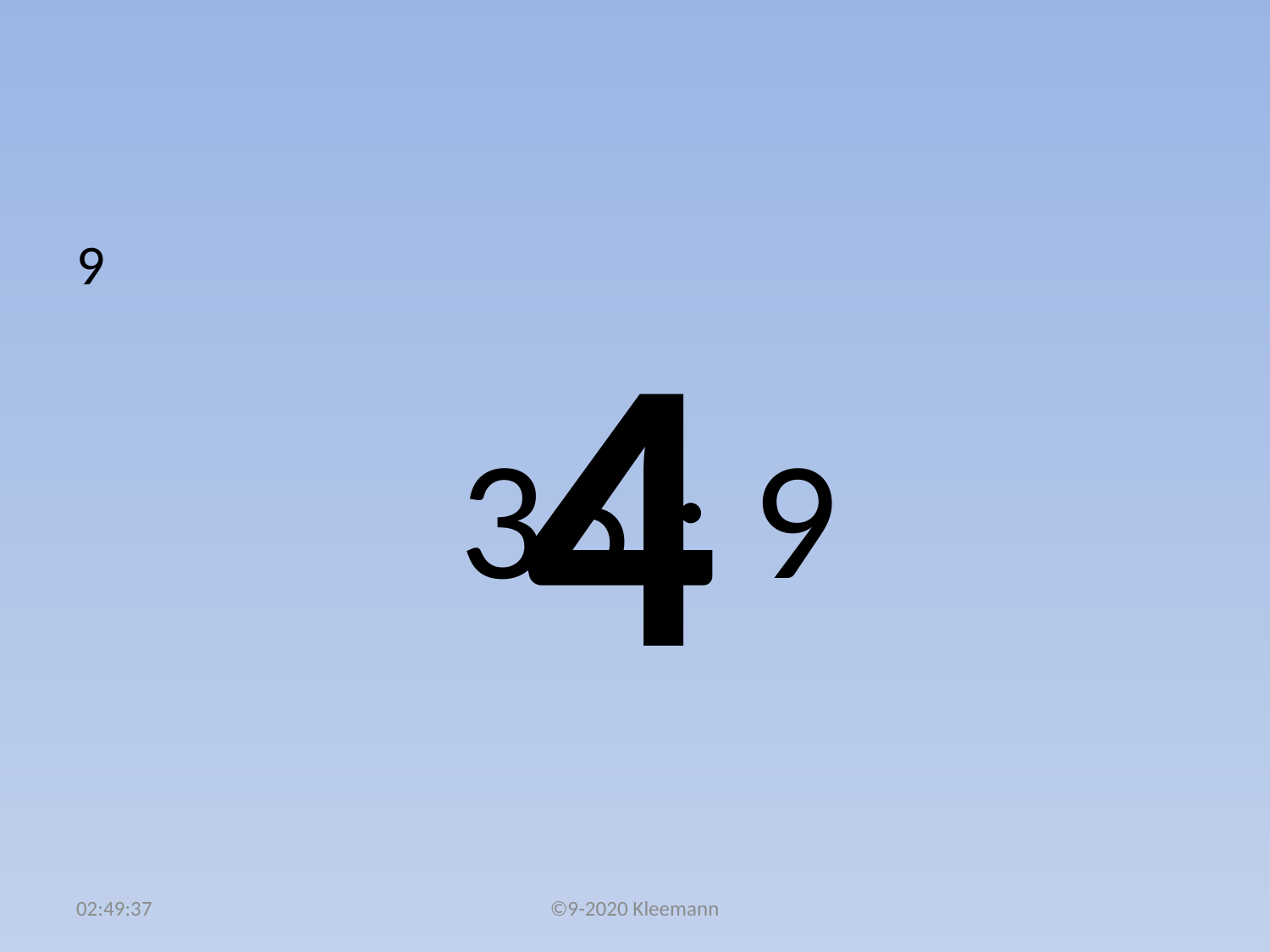

#
9

          36 : 9
4
02:49:37
©9-2020 Kleemann